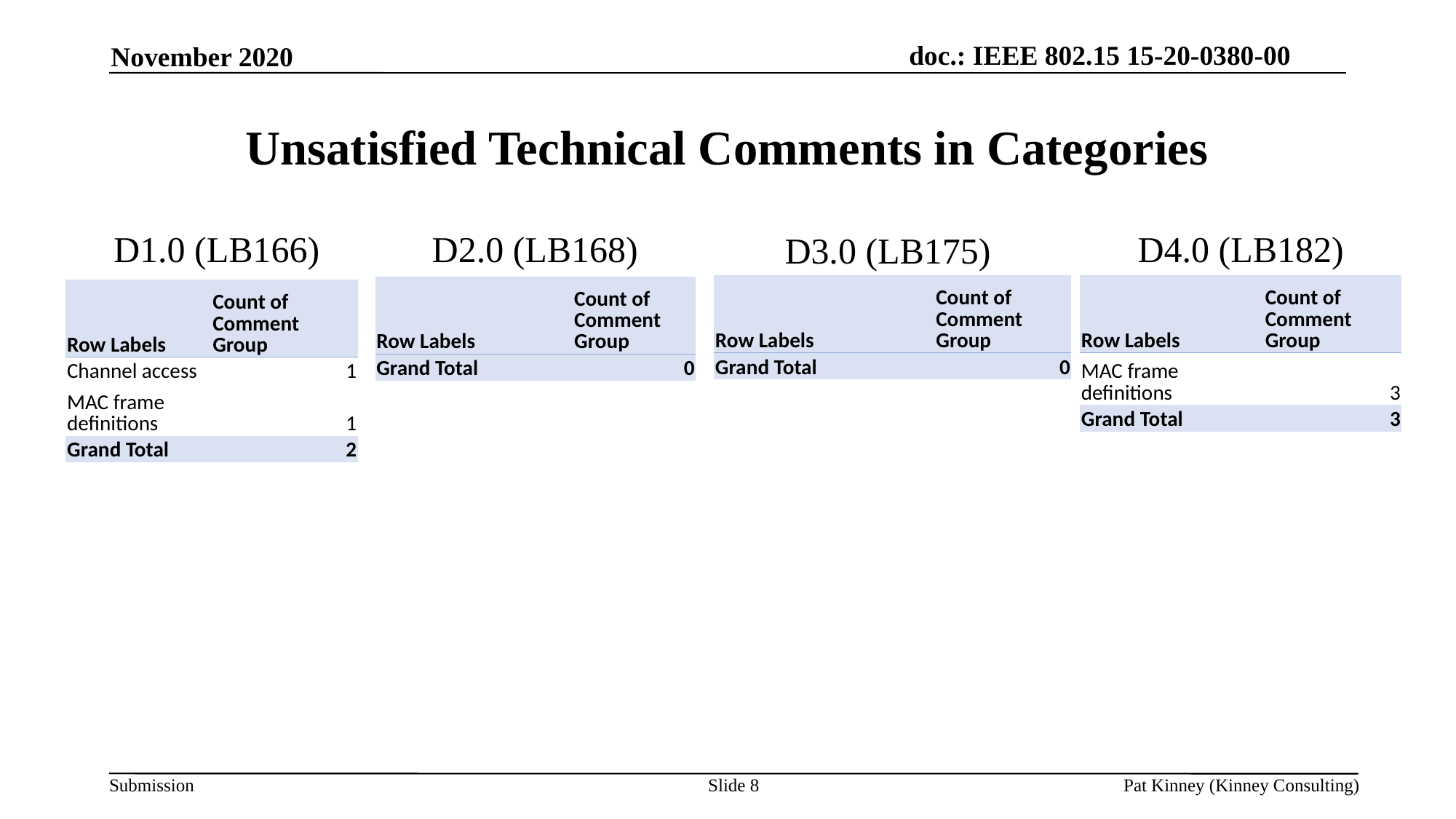

November 2020
# Unsatisfied Technical Comments in Categories
D4.0 (LB182)
D2.0 (LB168)
D1.0 (LB166)
D3.0 (LB175)
| Row Labels | Count of Comment Group |
| --- | --- |
| Grand Total | 0 |
| Row Labels | Count of Comment Group |
| --- | --- |
| MAC frame definitions | 3 |
| Grand Total | 3 |
| Row Labels | Count of Comment Group |
| --- | --- |
| Grand Total | 0 |
| Row Labels | Count of Comment Group |
| --- | --- |
| Channel access | 1 |
| MAC frame definitions | 1 |
| Grand Total | 2 |
Slide 8
Pat Kinney (Kinney Consulting)